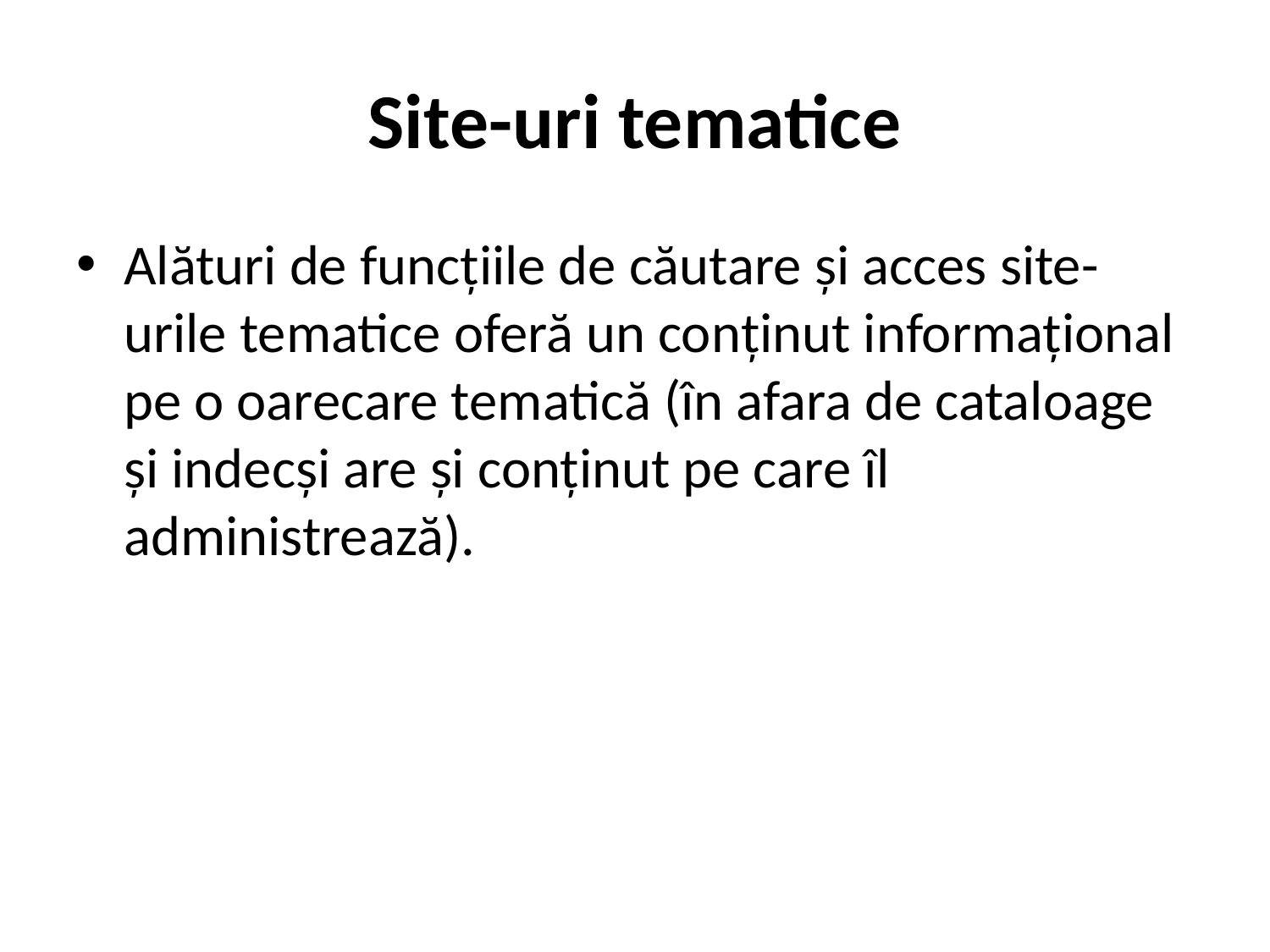

# Site-uri tematice
Alături de funcțiile de căutare și acces site-urile tematice oferă un conținut informațional pe o oarecare tematică (în afara de cataloage și indecși are și conținut pe care îl administrează).